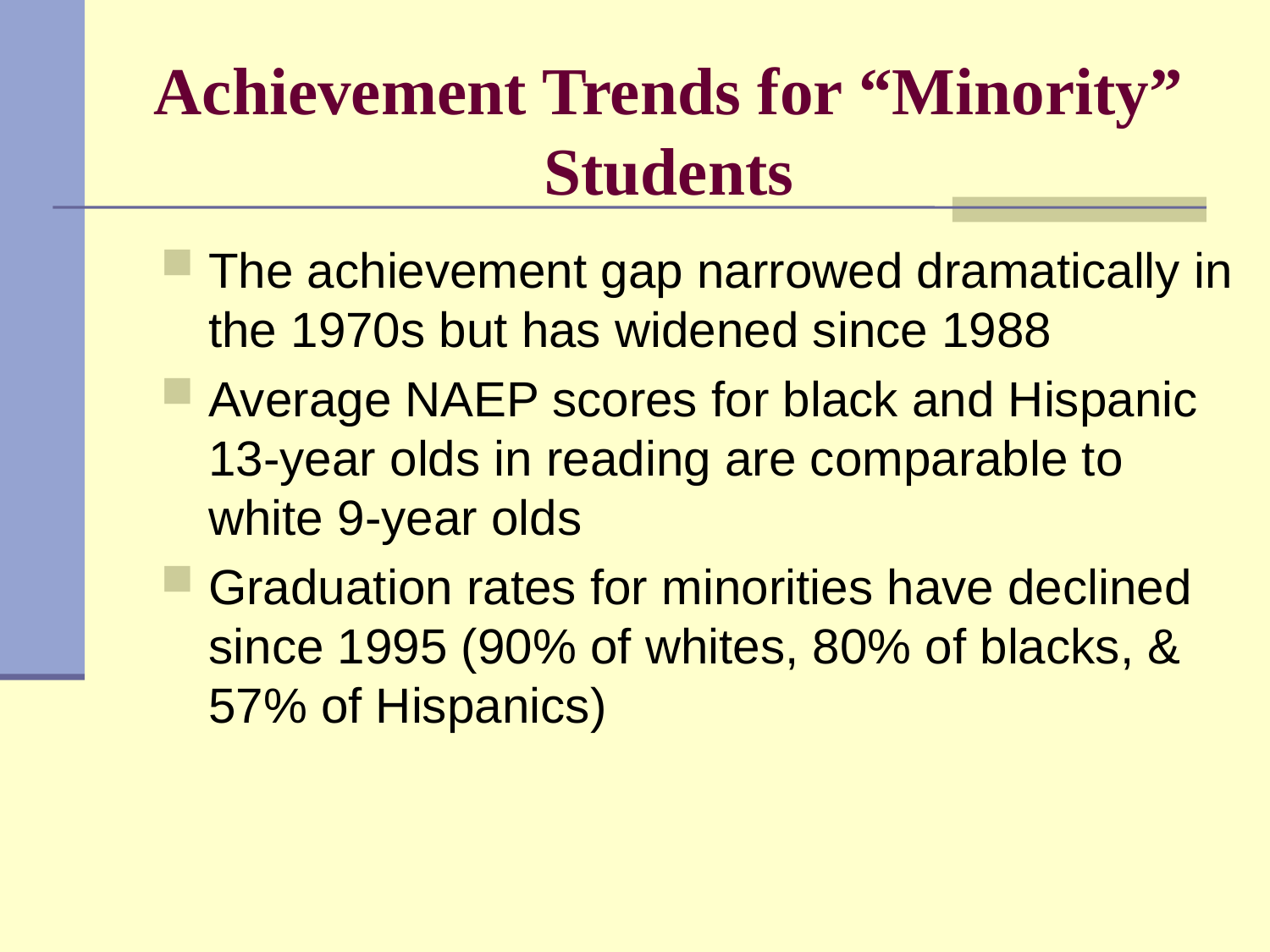

# Achievement Trends for “Minority” Students
The achievement gap narrowed dramatically in the 1970s but has widened since 1988
Average NAEP scores for black and Hispanic 13-year olds in reading are comparable to white 9-year olds
Graduation rates for minorities have declined since 1995 (90% of whites, 80% of blacks, & 57% of Hispanics)